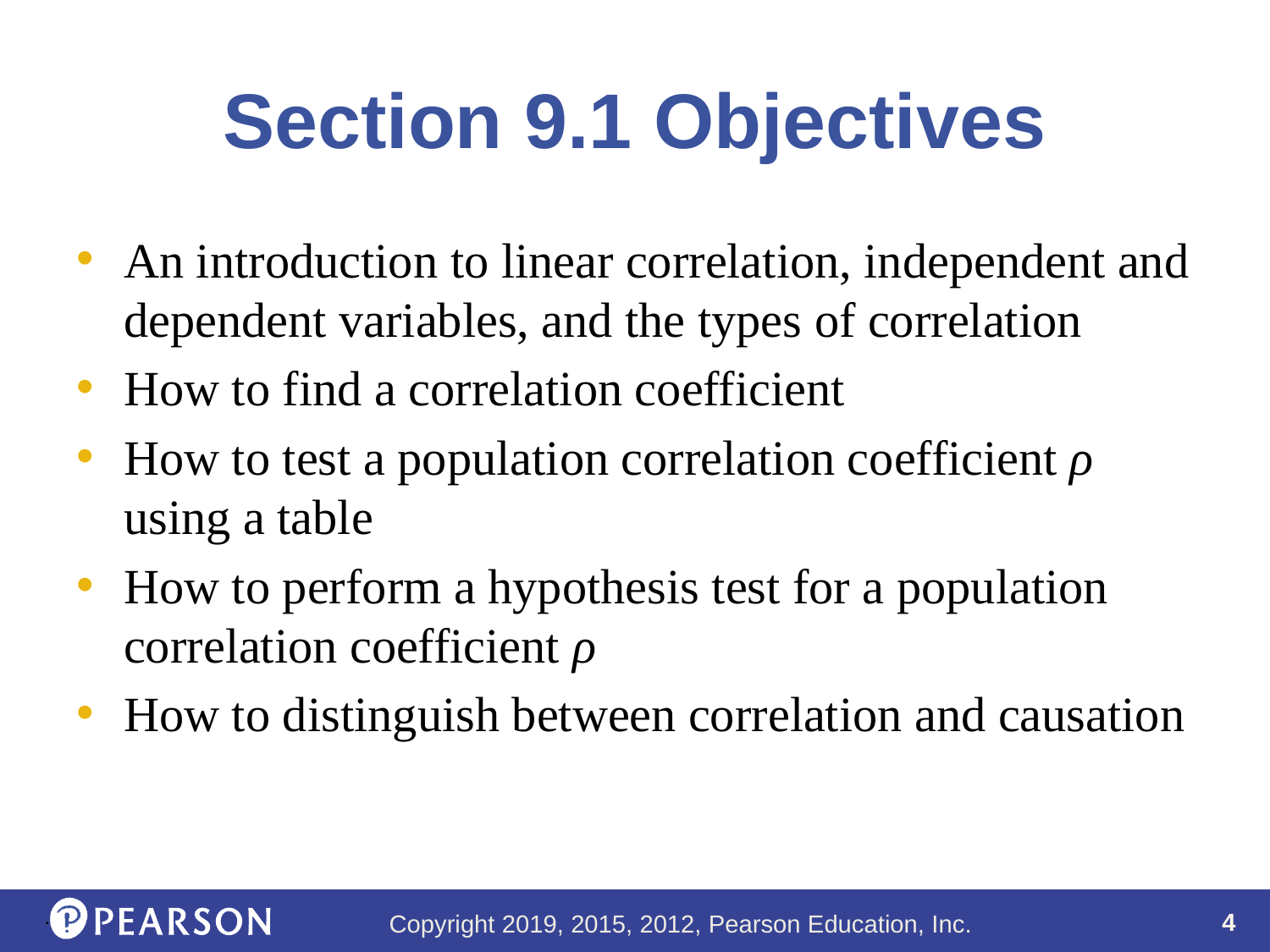

# Section 9.1 Objectives
An introduction to linear correlation, independent and dependent variables, and the types of correlation
How to find a correlation coefficient
How to test a population correlation coefficient ρ using a table
How to perform a hypothesis test for a population correlation coefficient ρ
How to distinguish between correlation and causation
.